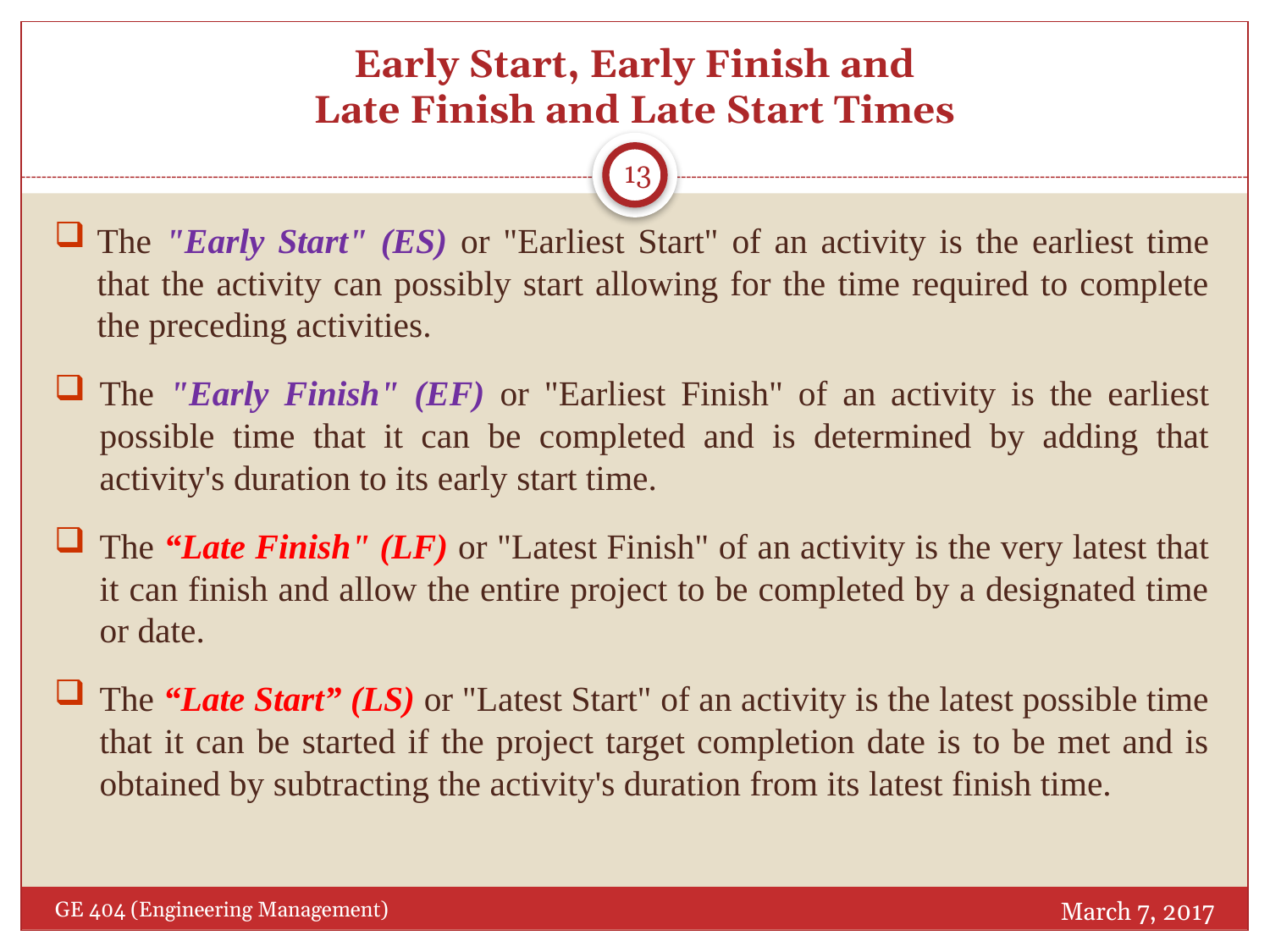

# Early Start, Early Finish and Late Finish and Late Start Times
13
The "Early Start" (ES) or "Earliest Start" of an activity is the earliest time that the activity can possibly start allowing for the time required to complete the preceding activities.
The "Early Finish" (EF) or "Earliest Finish" of an activity is the earliest possible time that it can be completed and is determined by adding that activity's duration to its early start time.
The “Late Finish" (LF) or "Latest Finish" of an activity is the very latest that it can finish and allow the entire project to be completed by a designated time or date.
The “Late Start” (LS) or "Latest Start" of an activity is the latest possible time that it can be started if the project target completion date is to be met and is obtained by subtracting the activity's duration from its latest finish time.

March 7, 2017
GE 404 (Engineering Management)